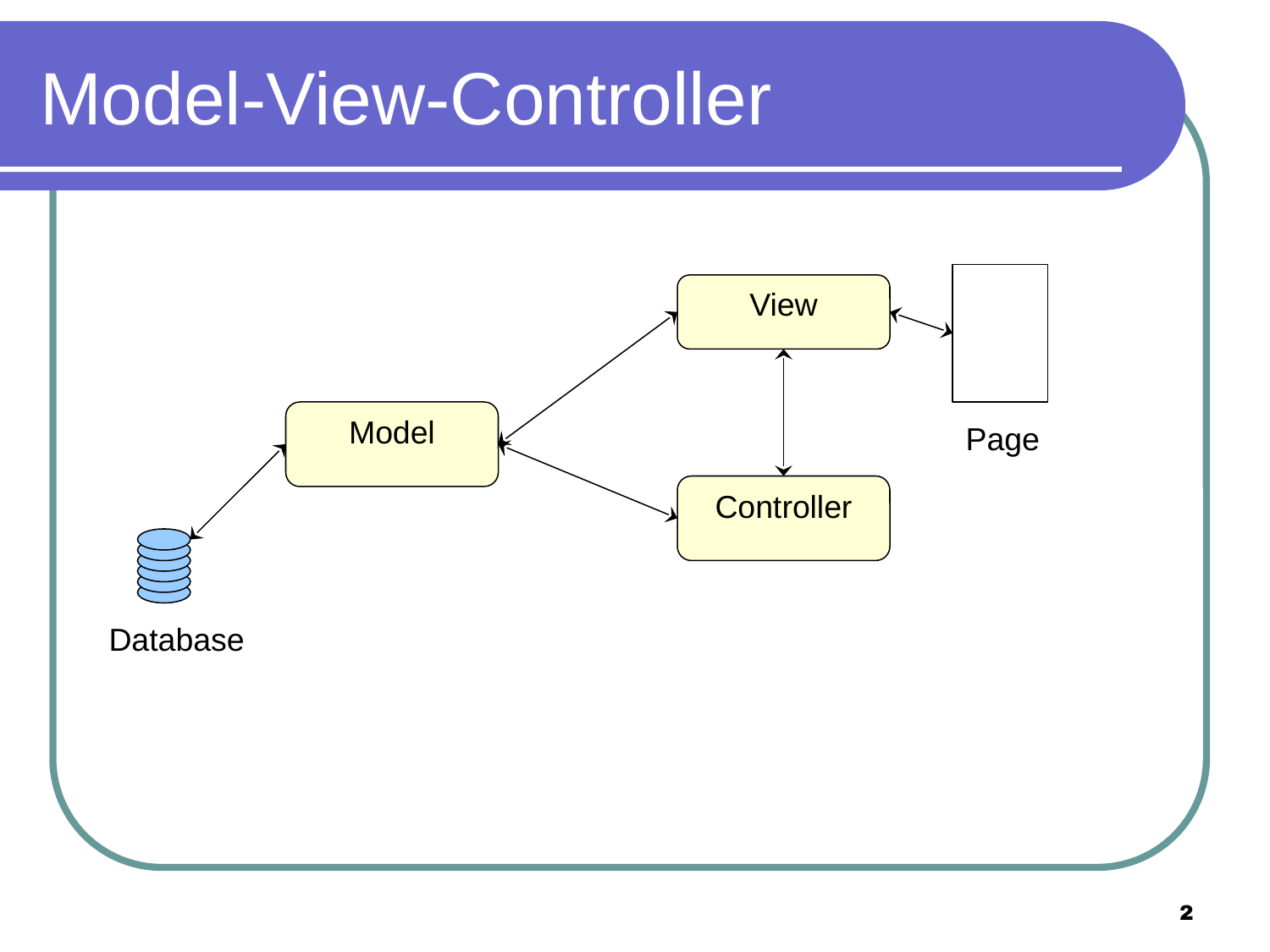

# Model-View-Controller

View
Model
Page
Controller

Database
2